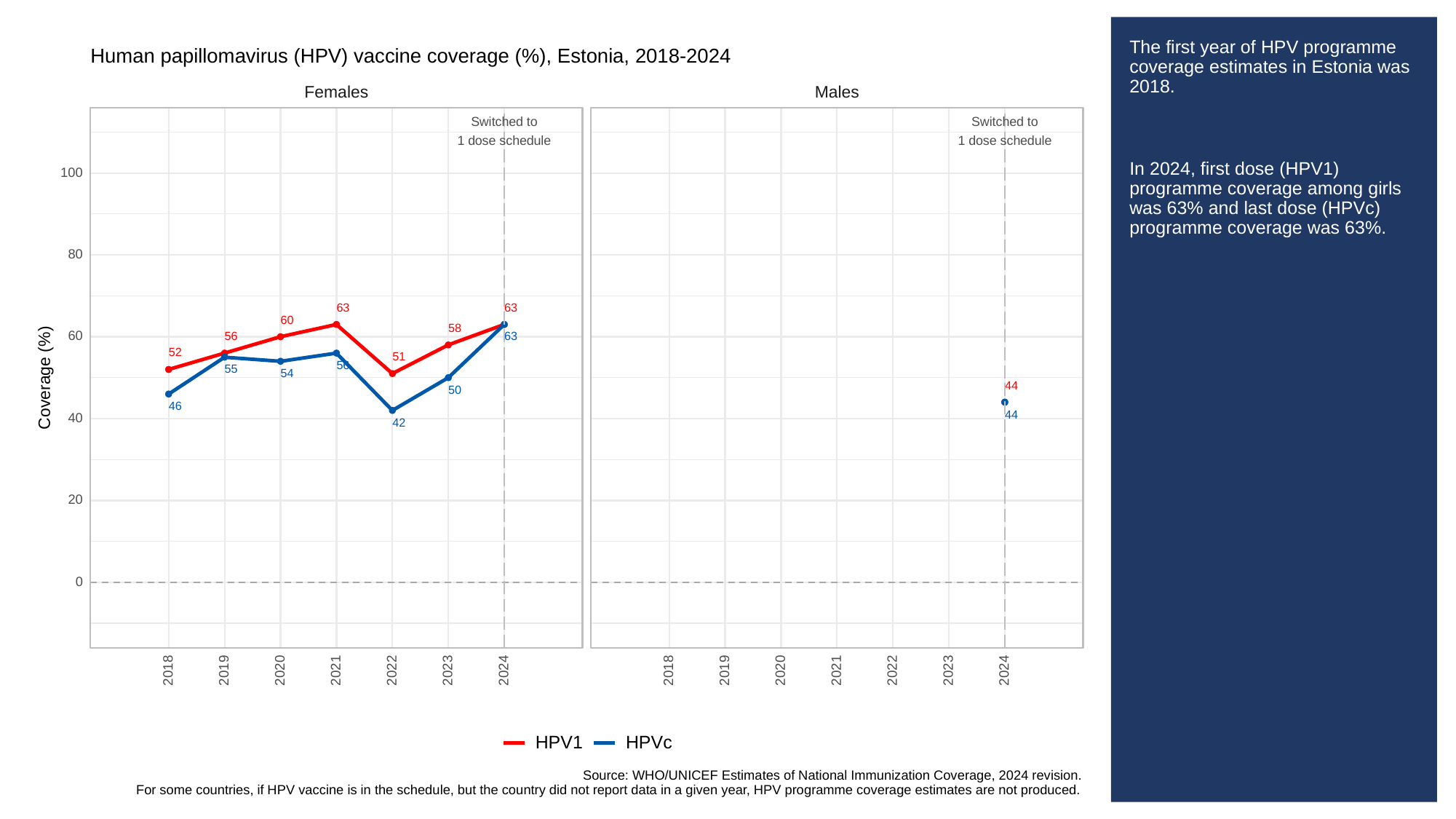

# The first year of HPV programme coverage estimates in Estonia was 2018.

In 2024, first dose (HPV1) programme coverage among girls was 63% and last dose (HPVc) programme coverage was 63%.

Human papillomavirus (HPV) vaccine coverage (%), Estonia, 2018-2024
Females
Males

Switched to
Switched to

1 dose schedule
1 dose schedule
100

80

63
63
60

58

60
56
63

52

51

56
55

54
Coverage (%)

44
50

46

44
40

42

20

0

2023
2023
2018
2019
2020
2021
2022
2024
2018
2019
2020
2021
2022
2024
HPVc
HPV1

Source: WHO/UNICEF Estimates of National Immunization Coverage, 2024 revision.
For some countries, if HPV vaccine is in the schedule, but the country did not report data in a given year, HPV programme coverage estimates are not produced.